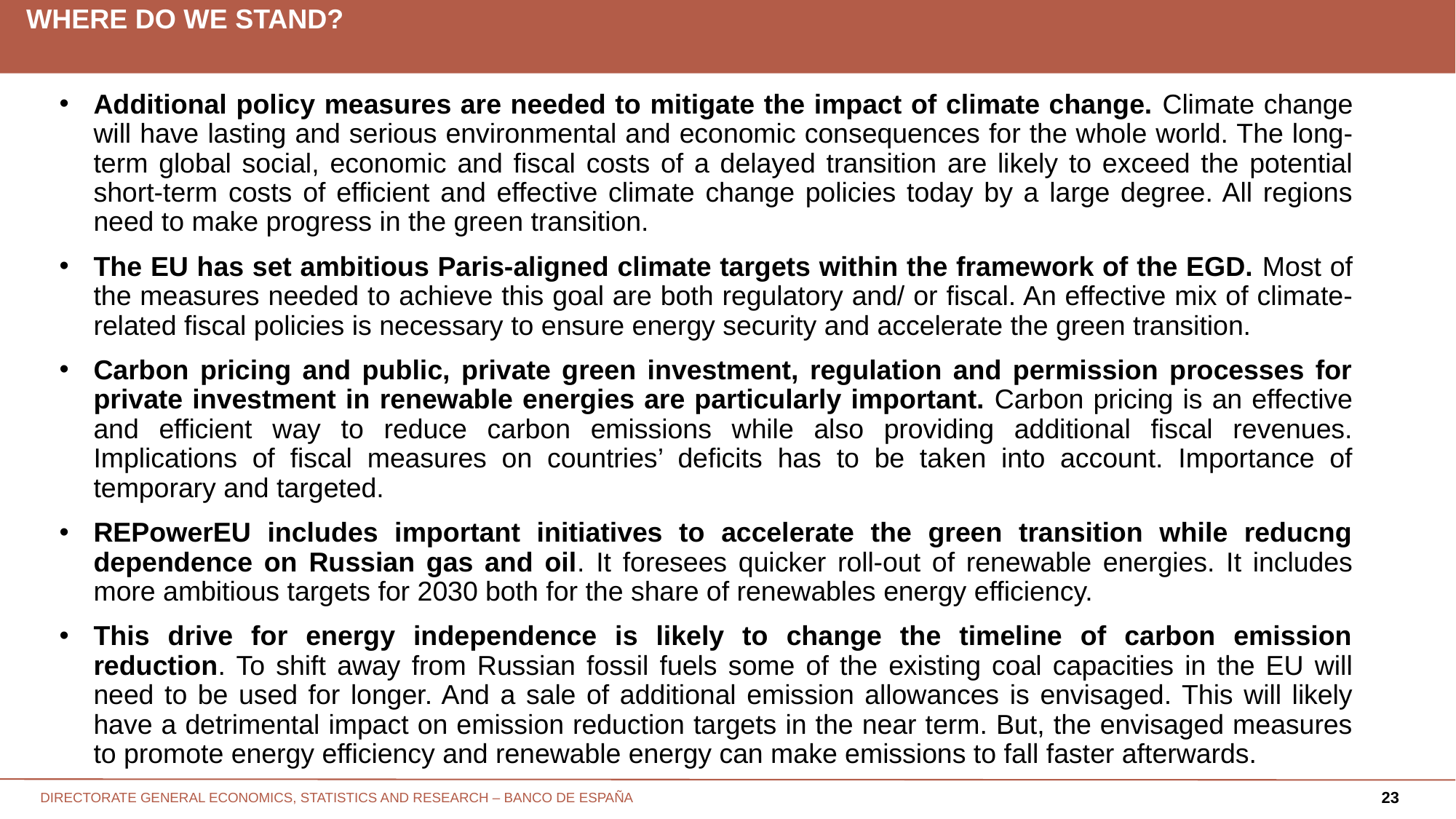

# Where do we stand?
Additional policy measures are needed to mitigate the impact of climate change. Climate change will have lasting and serious environmental and economic consequences for the whole world. The long-term global social, economic and fiscal costs of a delayed transition are likely to exceed the potential short-term costs of efficient and effective climate change policies today by a large degree. All regions need to make progress in the green transition.
The EU has set ambitious Paris-aligned climate targets within the framework of the EGD. Most of the measures needed to achieve this goal are both regulatory and/ or fiscal. An effective mix of climate-related fiscal policies is necessary to ensure energy security and accelerate the green transition.
Carbon pricing and public, private green investment, regulation and permission processes for private investment in renewable energies are particularly important. Carbon pricing is an effective and efficient way to reduce carbon emissions while also providing additional fiscal revenues. Implications of fiscal measures on countries’ deficits has to be taken into account. Importance of temporary and targeted.
REPowerEU includes important initiatives to accelerate the green transition while reducng dependence on Russian gas and oil. It foresees quicker roll-out of renewable energies. It includes more ambitious targets for 2030 both for the share of renewables energy efficiency.
This drive for energy independence is likely to change the timeline of carbon emission reduction. To shift away from Russian fossil fuels some of the existing coal capacities in the EU will need to be used for longer. And a sale of additional emission allowances is envisaged. This will likely have a detrimental impact on emission reduction targets in the near term. But, the envisaged measures to promote energy efficiency and renewable energy can make emissions to fall faster afterwards.
23